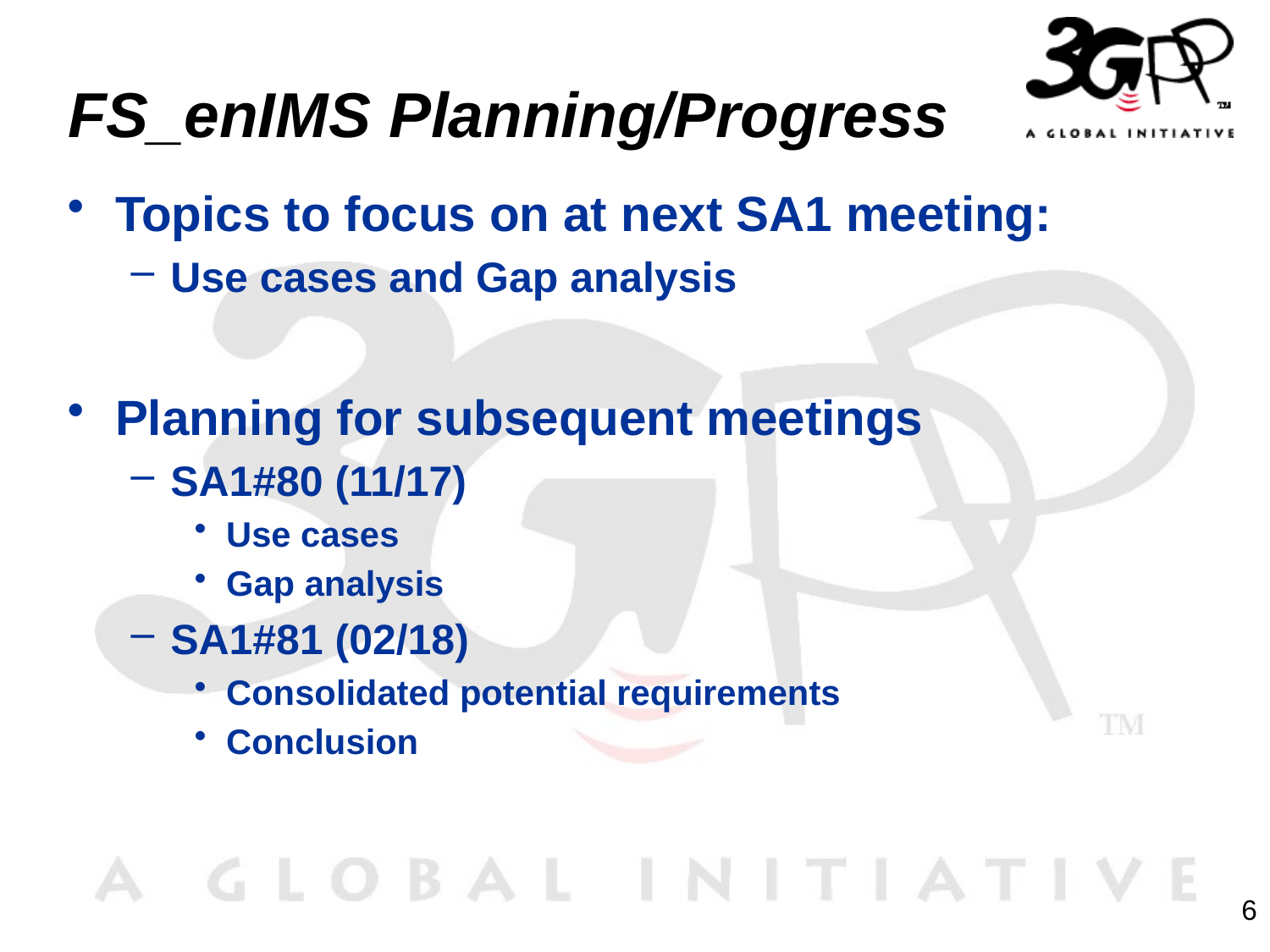

# FS_enIMS Planning/Progress
Topics to focus on at next SA1 meeting:
Use cases and Gap analysis

Planning for subsequent meetings
SA1#80 (11/17)
Use cases
Gap analysis
SA1#81 (02/18)
Consolidated potential requirements
Conclusion

6